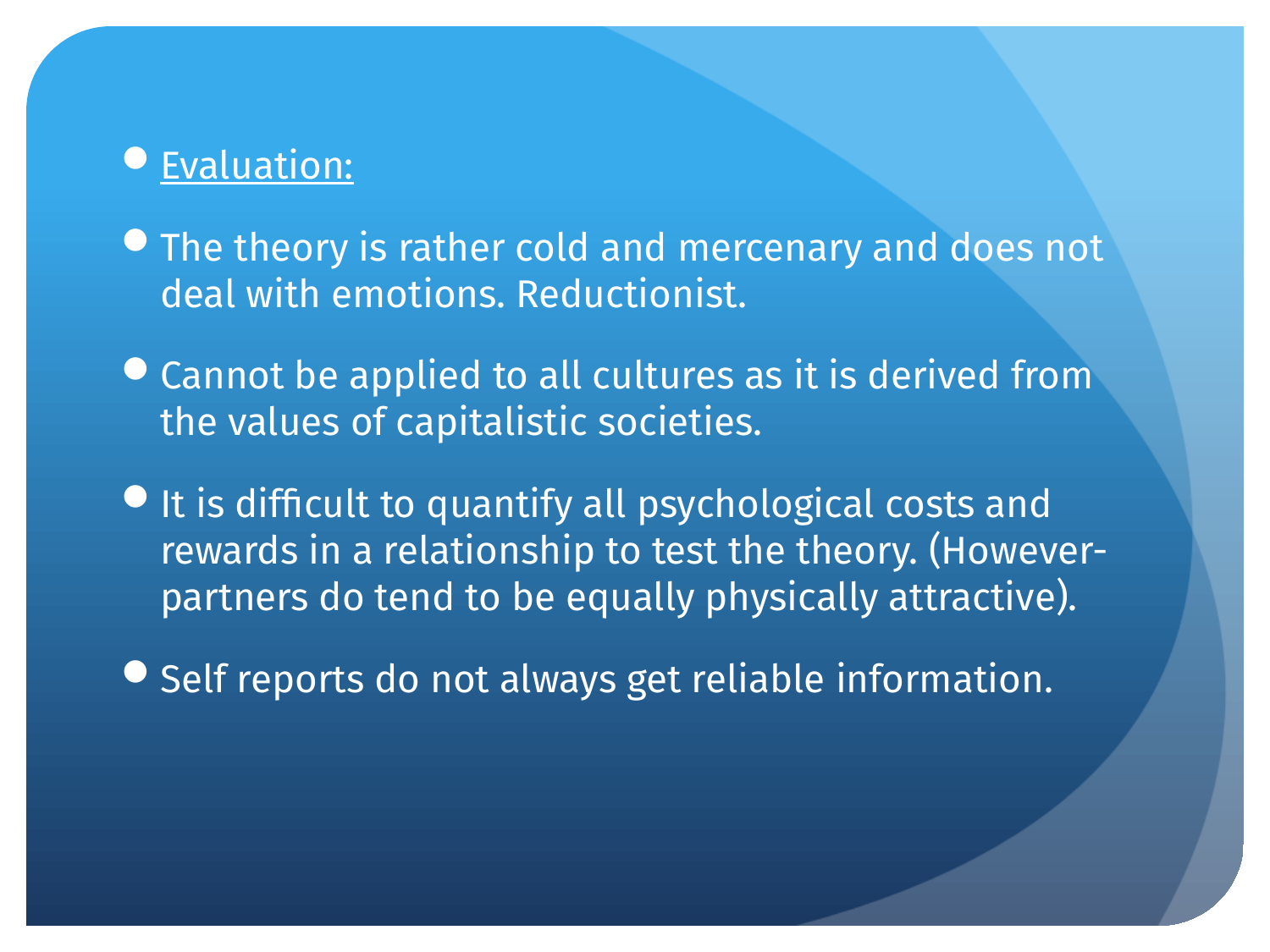

Evaluation:
The theory is rather cold and mercenary and does not deal with emotions. Reductionist.
Cannot be applied to all cultures as it is derived from the values of capitalistic societies.
It is difficult to quantify all psychological costs and rewards in a relationship to test the theory. (However-partners do tend to be equally physically attractive).
Self reports do not always get reliable information.